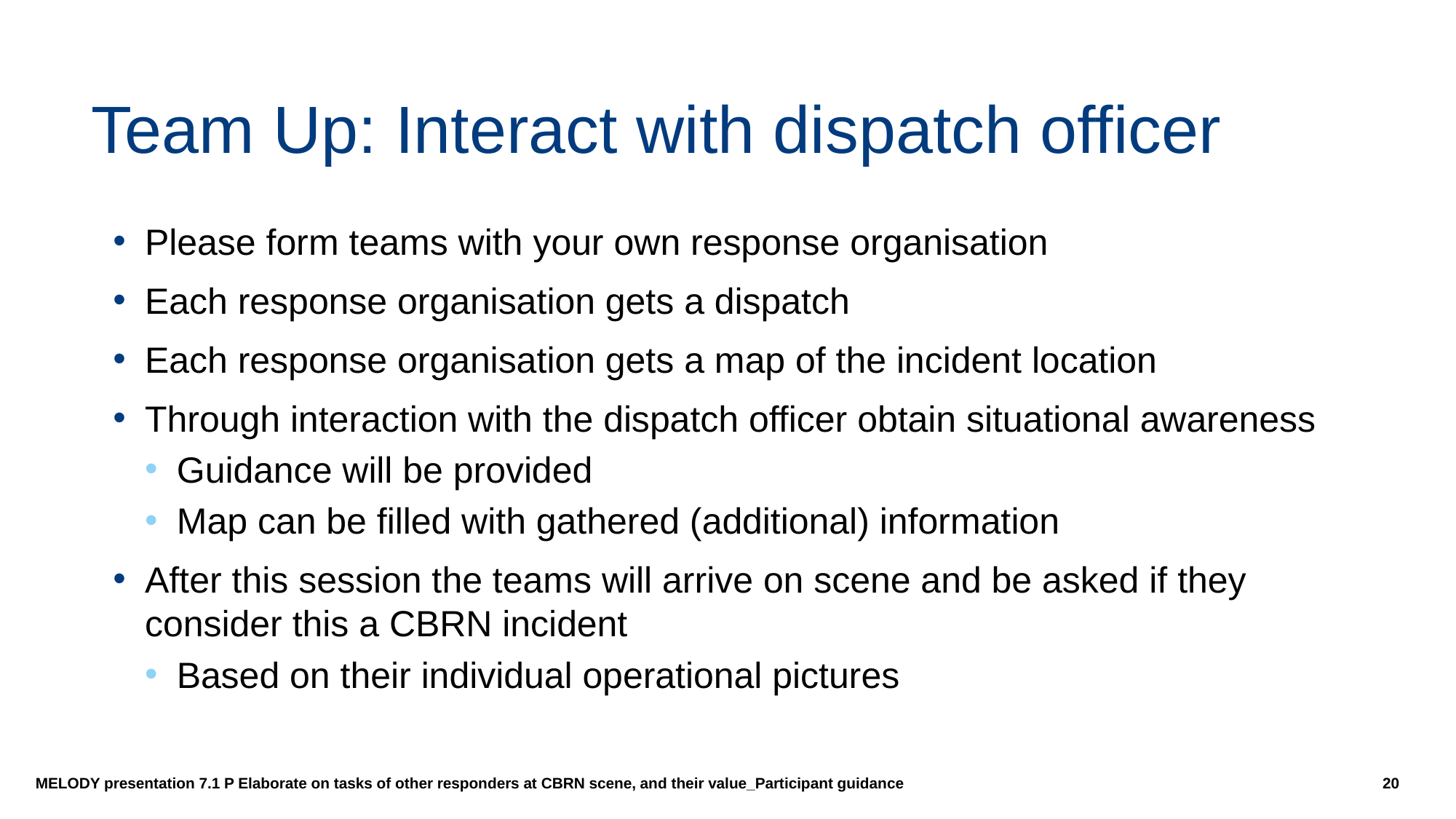

# Team Up: Interact with dispatch officer
Please form teams with your own response organisation
Each response organisation gets a dispatch
Each response organisation gets a map of the incident location
Through interaction with the dispatch officer obtain situational awareness
Guidance will be provided
Map can be filled with gathered (additional) information
After this session the teams will arrive on scene and be asked if they consider this a CBRN incident
Based on their individual operational pictures

MELODY presentation 7.1 P Elaborate on tasks of other responders at CBRN scene, and their value_Participant guidance
20